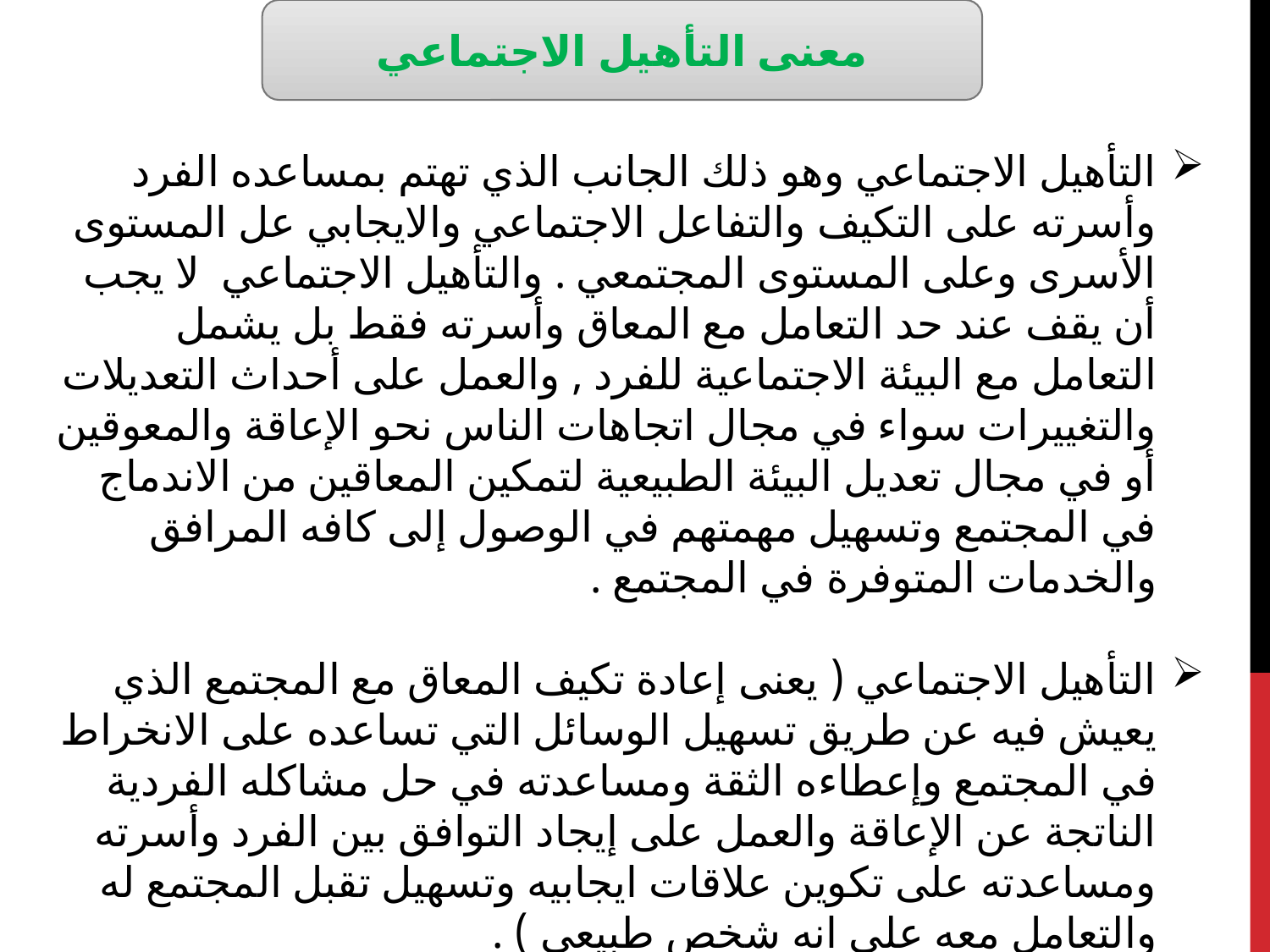

معنى التأهيل الاجتماعي

التأهيل الاجتماعي وهو ذلك الجانب الذي تهتم بمساعده الفرد وأسرته على التكيف والتفاعل الاجتماعي والايجابي عل المستوى الأسرى وعلى المستوى المجتمعي . والتأهيل الاجتماعي  لا يجب أن يقف عند حد التعامل مع المعاق وأسرته فقط بل يشمل التعامل مع البيئة الاجتماعية للفرد , والعمل على أحداث التعديلات والتغييرات سواء في مجال اتجاهات الناس نحو الإعاقة والمعوقين أو في مجال تعديل البيئة الطبيعية لتمكين المعاقين من الاندماج في المجتمع وتسهيل مهمتهم في الوصول إلى كافه المرافق والخدمات المتوفرة في المجتمع .

التأهيل الاجتماعي ( يعنى إعادة تكيف المعاق مع المجتمع الذي يعيش فيه عن طريق تسهيل الوسائل التي تساعده على الانخراط في المجتمع وإعطاءه الثقة ومساعدته في حل مشاكله الفردية الناتجة عن الإعاقة والعمل على إيجاد التوافق بين الفرد وأسرته ومساعدته على تكوين علاقات ايجابيه وتسهيل تقبل المجتمع له والتعامل معه على انه شخص طبيعي ) .